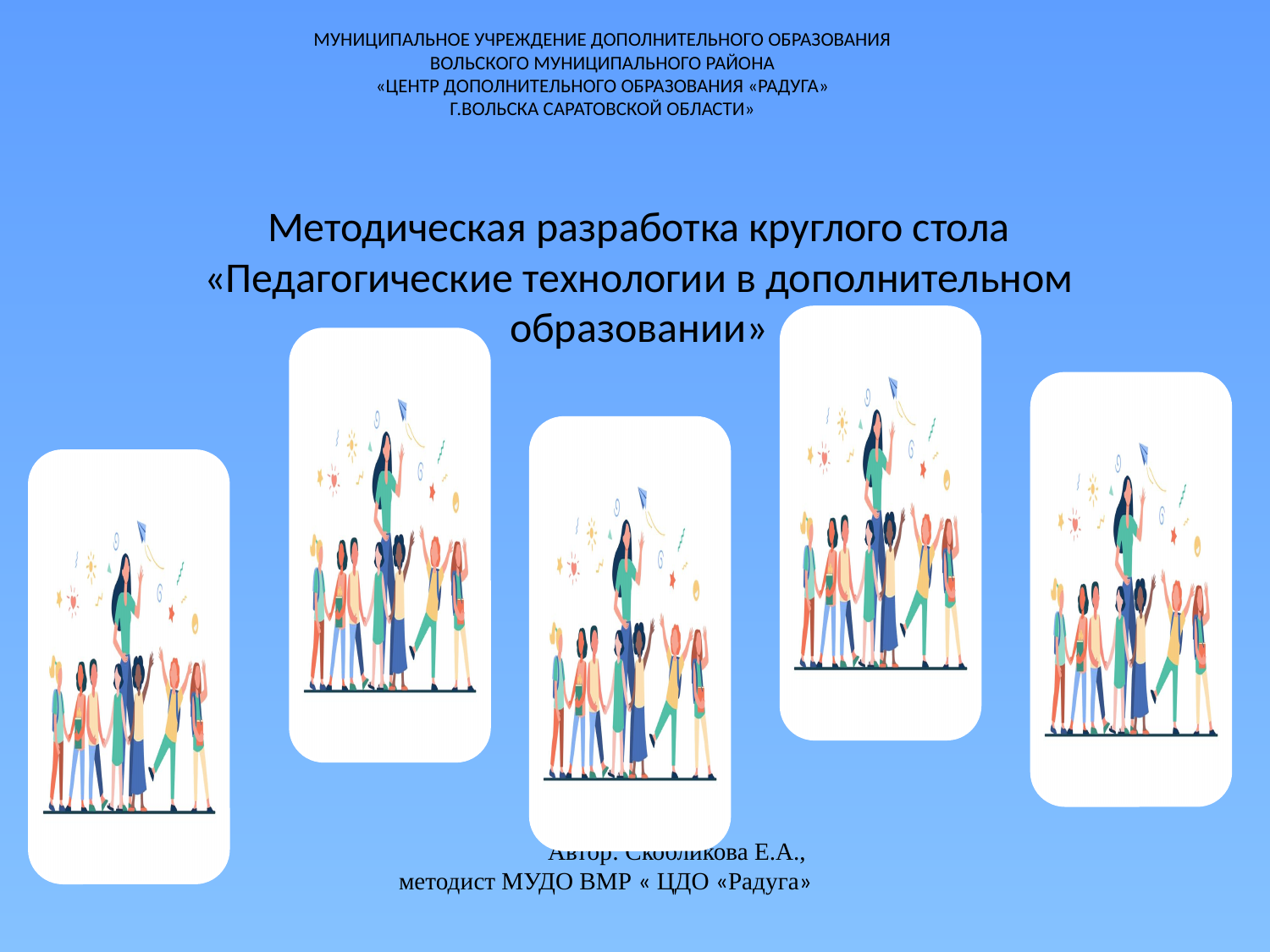

МУНИЦИПАЛЬНОЕ УЧРЕЖДЕНИЕ ДОПОЛНИТЕЛЬНОГО ОБРАЗОВАНИЯ
ВОЛЬСКОГО МУНИЦИПАЛЬНОГО РАЙОНА
«ЦЕНТР ДОПОЛНИТЕЛЬНОГО ОБРАЗОВАНИЯ «РАДУГА»
Г.ВОЛЬСКА САРАТОВСКОЙ ОБЛАСТИ»
# Методическая разработка круглого стола «Педагогические технологии в дополнительном образовании»

Автор: Скобликова Е.А.,
методист МУДО ВМР « ЦДО «Радуга»